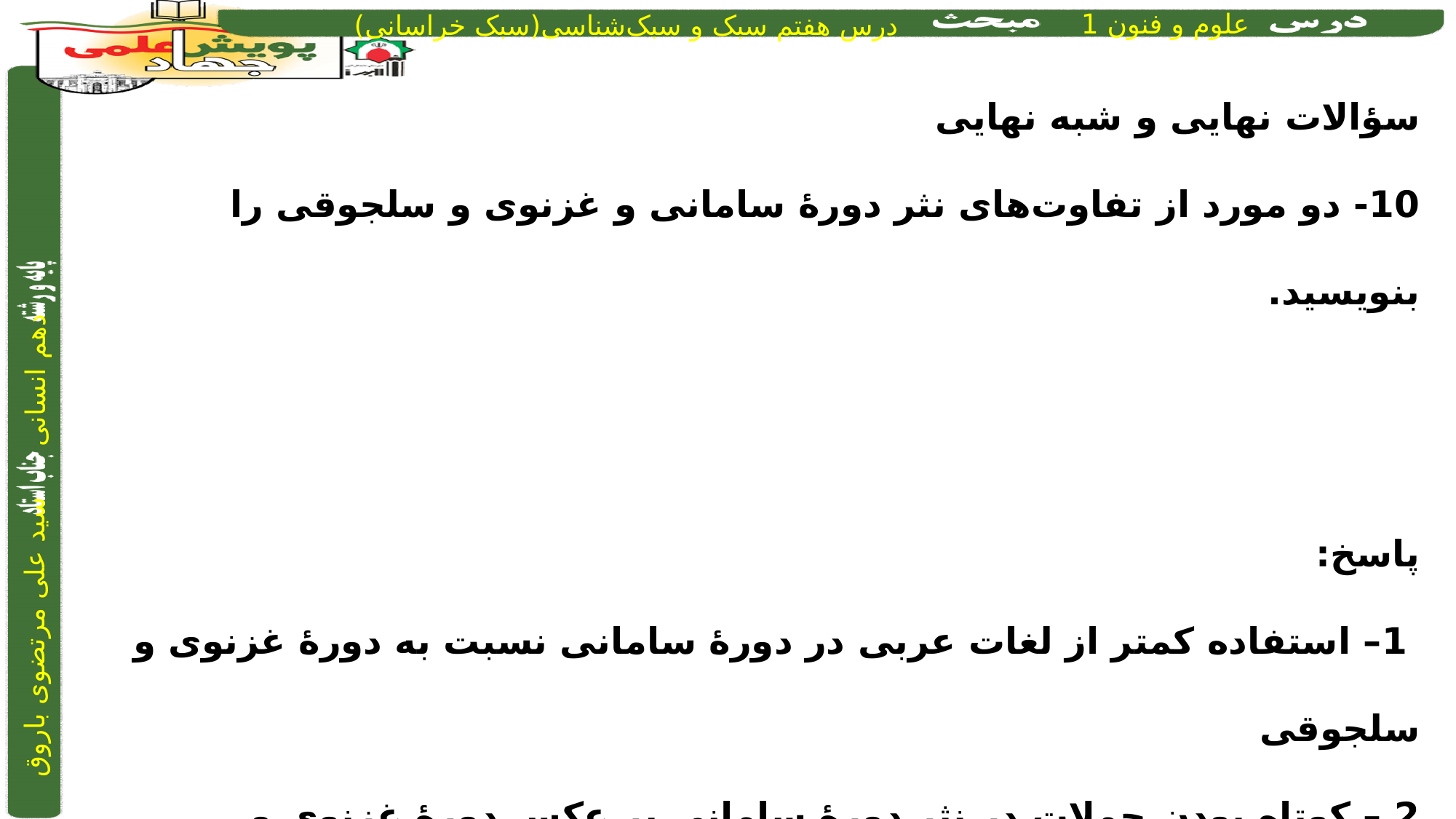

سؤالات نهایی و شبه نهایی
10- دو مورد از تفاوت‌های نثر دورۀ سامانی و غزنوی و سلجوقی را بنویسید.

پاسخ:
 1– استفاده کمتر از لغات عربی در دورۀ سامانی نسبت به دورۀ غزنوی و سلجوقی
2 – کوتاه بودن جملات در نثر دورۀ سامانی بر عکس دورۀ غزنوی و سلجوقی که نثر دارای اطناب بوده است.
3– تکرار کردن فعل در نثر دورۀ سامانی و حذف فعل‌ها به قرینه در نثر دورۀ غزنوی و سلجوقی